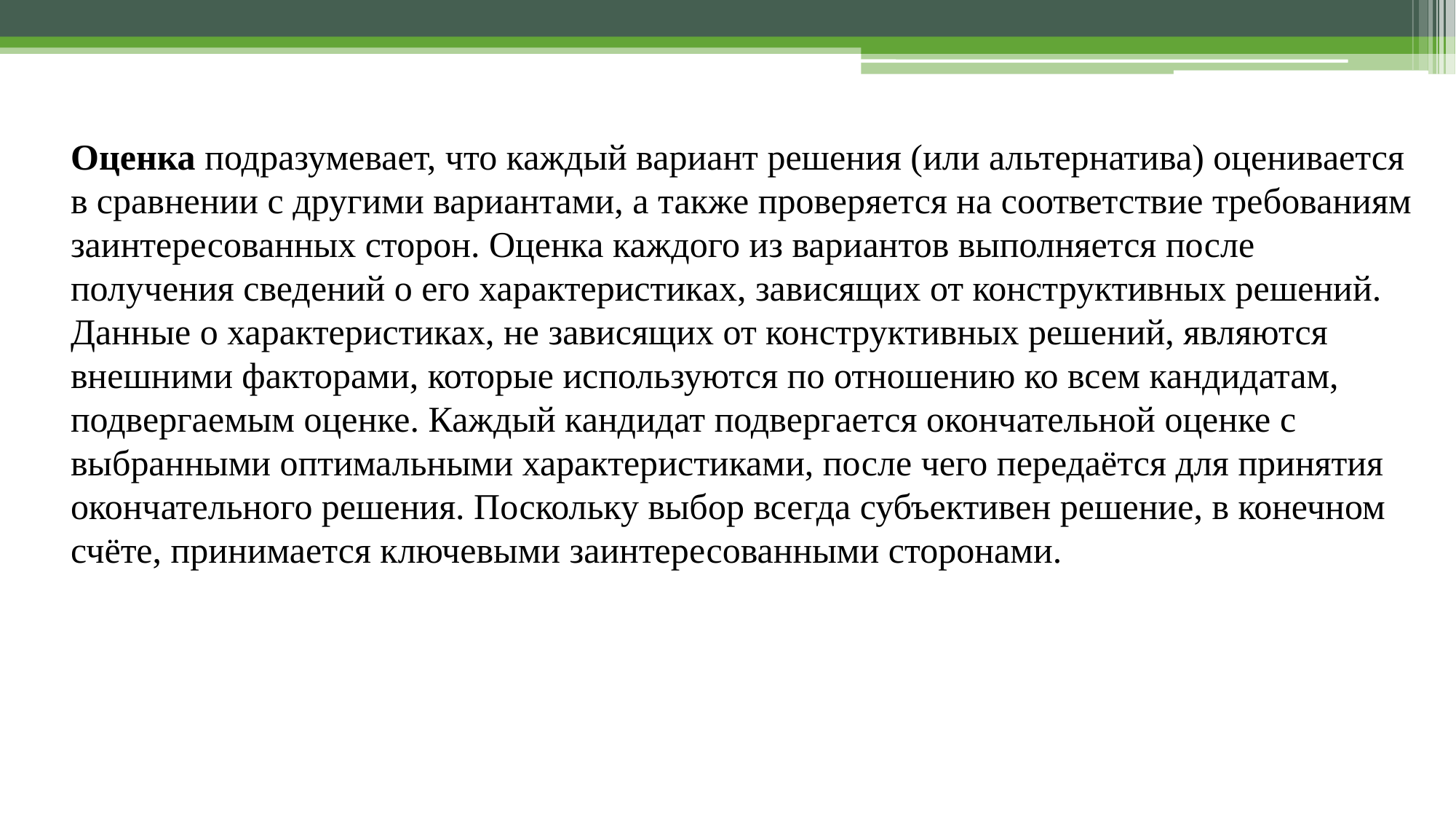

Оценка подразумевает, что каждый вариант решения (или альтернатива) оценивается в сравнении с другими вариантами, а также проверяется на соответствие требованиям заинтересованных сторон. Оценка каждого из вариантов выполняется после получения сведений о его характеристиках, зависящих от конструктивных решений. Данные о характеристиках, не зависящих от конструктивных решений, являются внешними факторами, которые используются по отношению ко всем кандидатам, подвергаемым оценке. Каждый кандидат подвергается окончательной оценке с выбранными оптимальными характеристиками, после чего передаётся для принятия окончательного решения. Поскольку выбор всегда субъективен решение, в конечном счёте, принимается ключевыми заинтересованными сторонами.